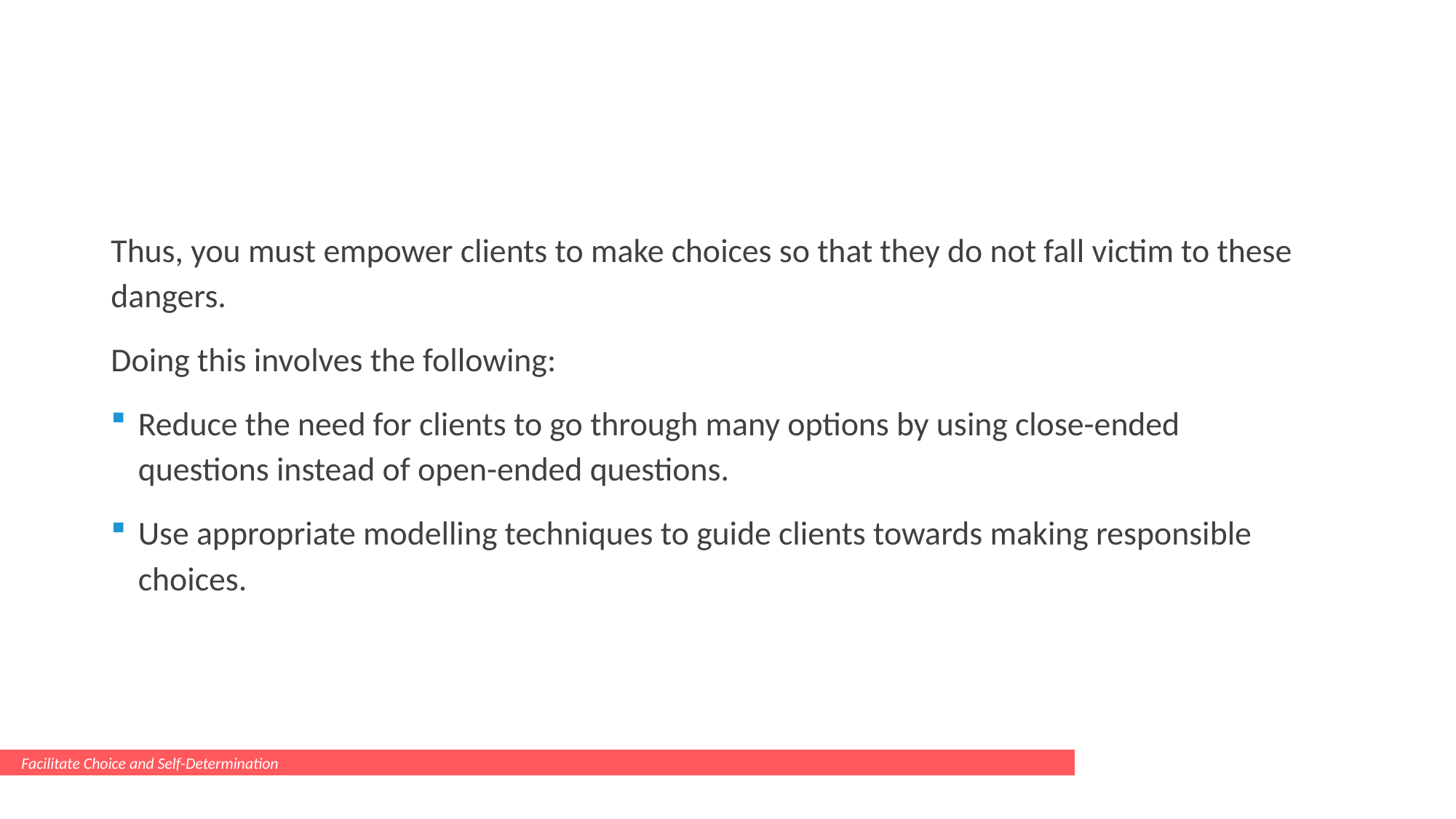

#
Thus, you must empower clients to make choices so that they do not fall victim to these dangers.
Doing this involves the following:
Reduce the need for clients to go through many options by using close-ended questions instead of open-ended questions.
Use appropriate modelling techniques to guide clients towards making responsible choices.

Facilitate Choice and Self-Determination